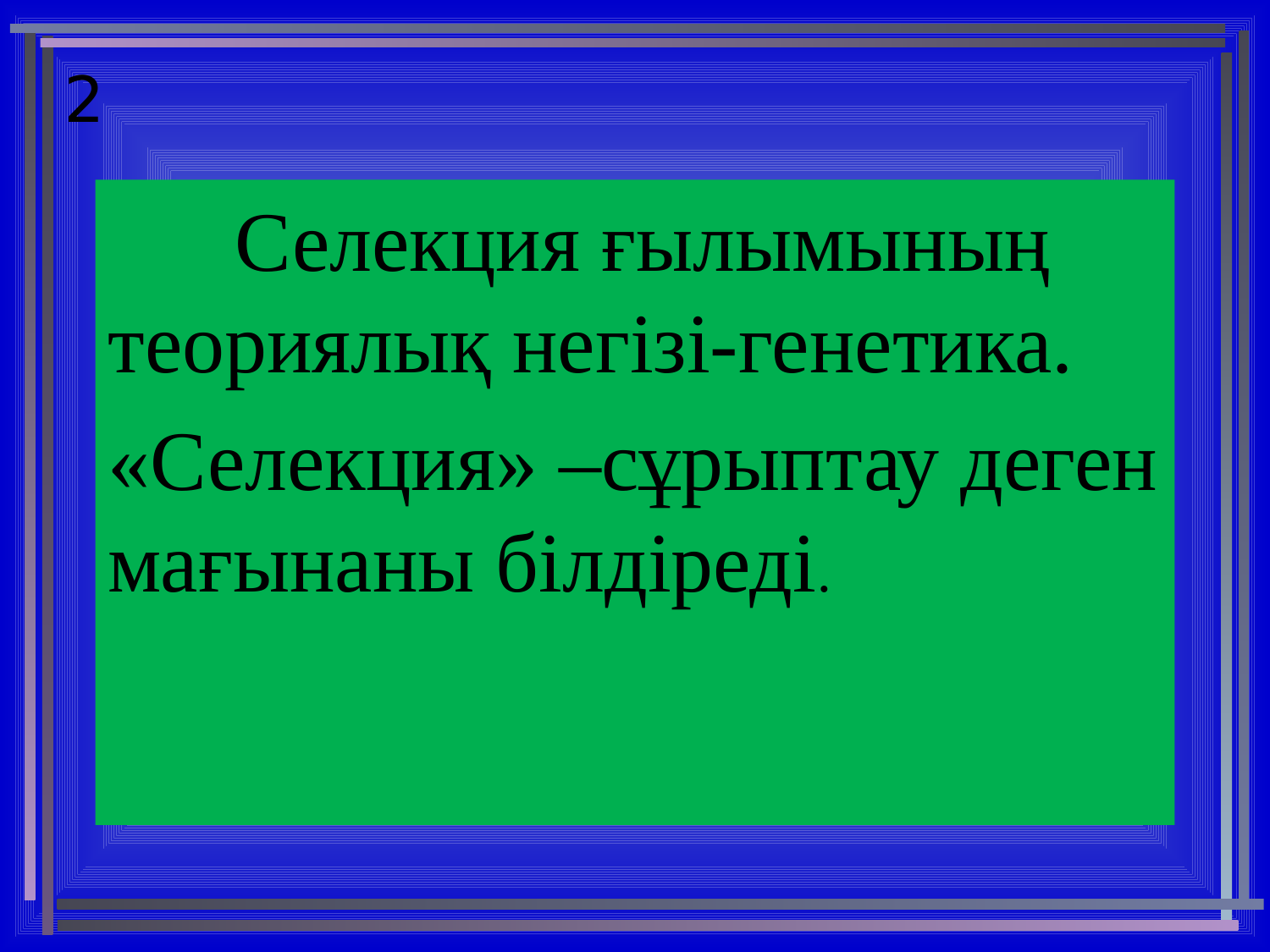

# 2
	Селекция ғылымының теориялық негізі-генетика.
«Селекция» –сұрыптау деген мағынаны білдіреді.